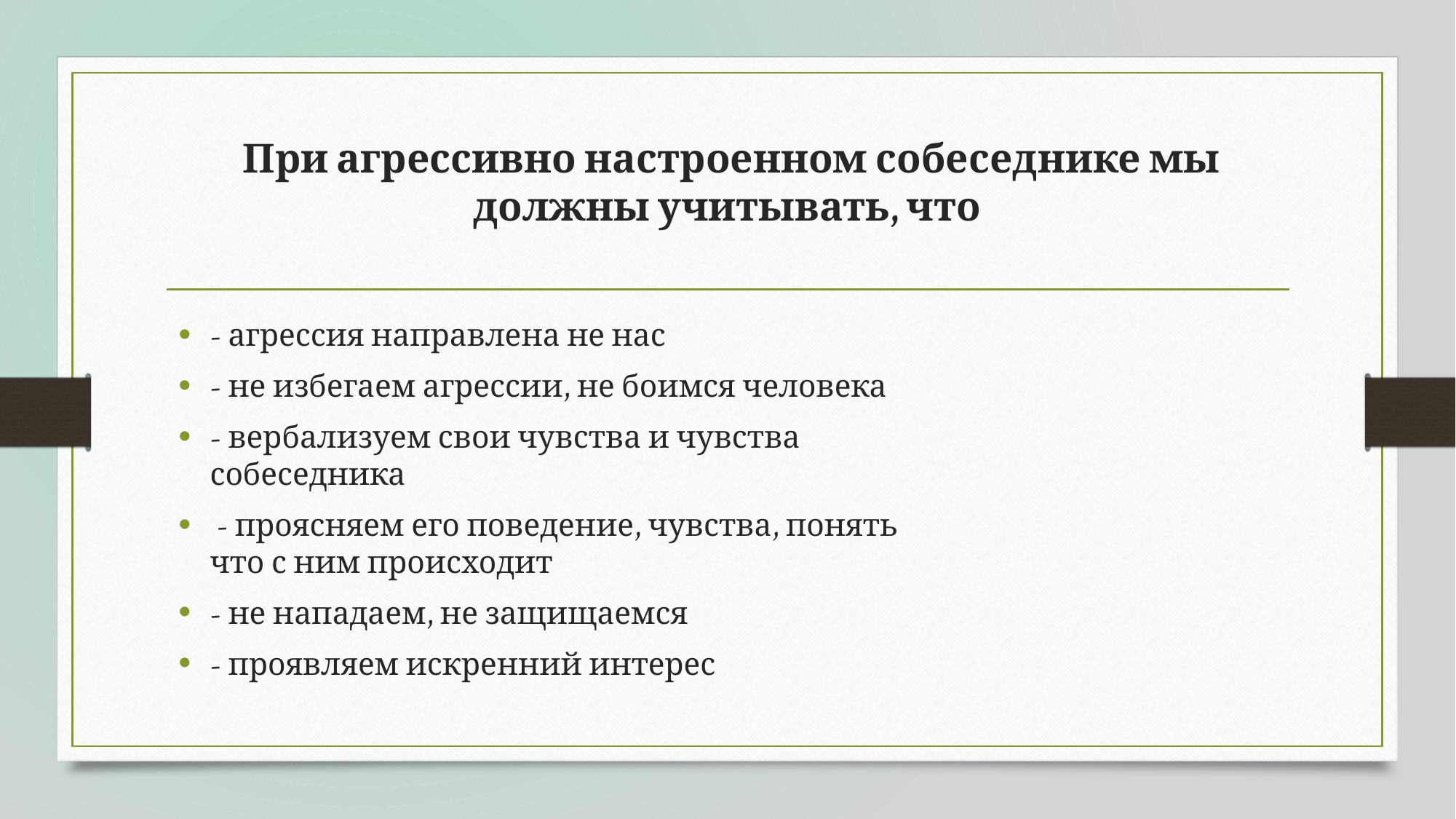

# При агрессивно настроенном собеседнике мы должны учитывать, что
- агрессия направлена не нас
- не избегаем агрессии, не боимся человека
- вербализуем свои чувства и чувства собеседника
 - проясняем его поведение, чувства, понять что с ним происходит
- не нападаем, не защищаемся
- проявляем искренний интерес